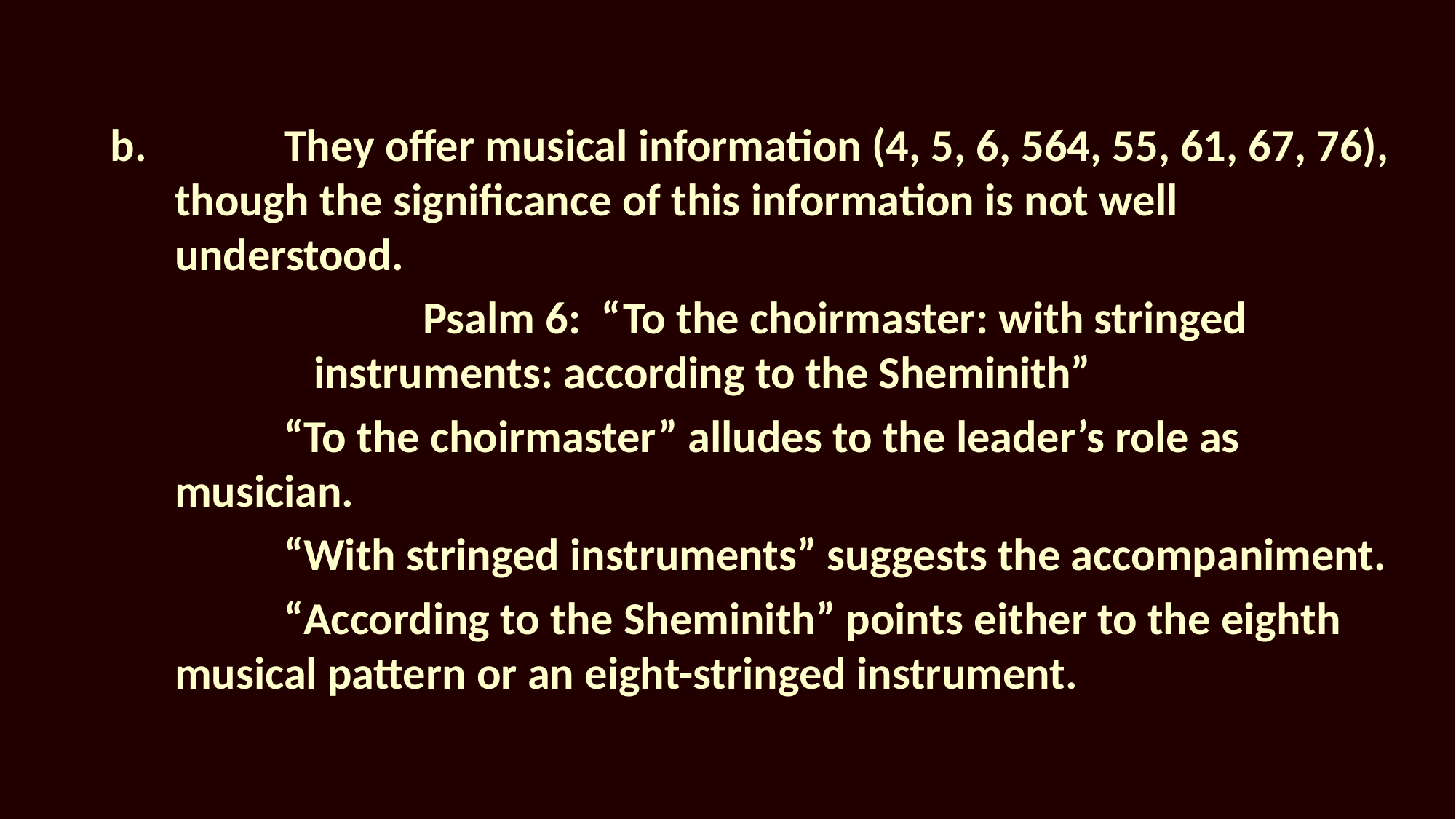

b.		They offer musical information (4, 5, 6, 564, 55, 61, 67, 76), though the significance of this information is not well understood.
		Psalm 6:  “To the choirmaster: with stringed instruments: according to the Sheminith”
	“To the choirmaster” alludes to the leader’s role as musician.
	“With stringed instruments” suggests the accompaniment.
	“According to the Sheminith” points either to the eighth musical pattern or an eight-stringed instrument.